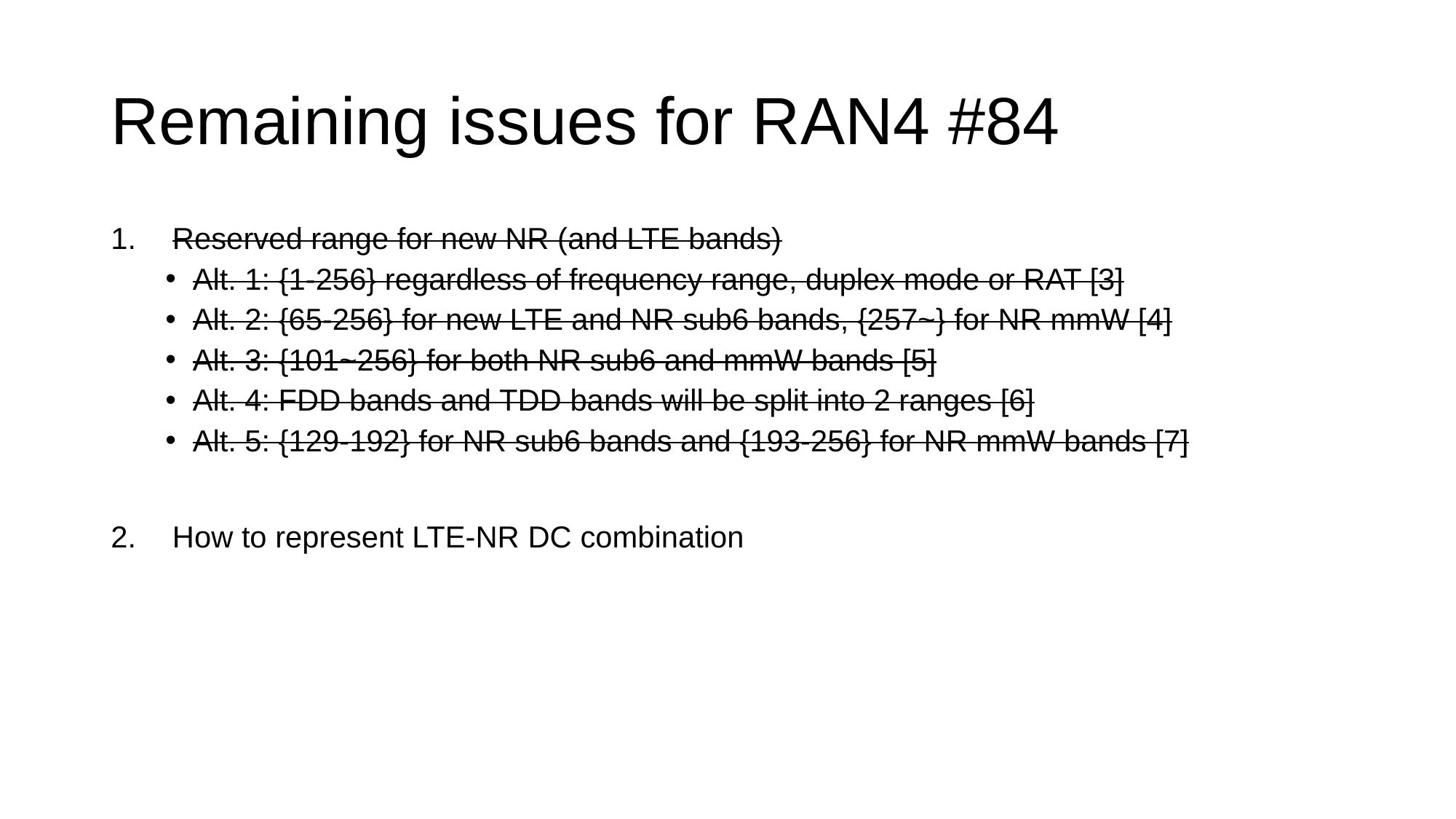

# Remaining issues for RAN4 #84
Reserved range for new NR (and LTE bands)
Alt. 1: {1-256} regardless of frequency range, duplex mode or RAT [3]
Alt. 2: {65-256} for new LTE and NR sub6 bands, {257~} for NR mmW [4]
Alt. 3: {101~256} for both NR sub6 and mmW bands [5]
Alt. 4: FDD bands and TDD bands will be split into 2 ranges [6]
Alt. 5: {129-192} for NR sub6 bands and {193-256} for NR mmW bands [7]

How to represent LTE-NR DC combination